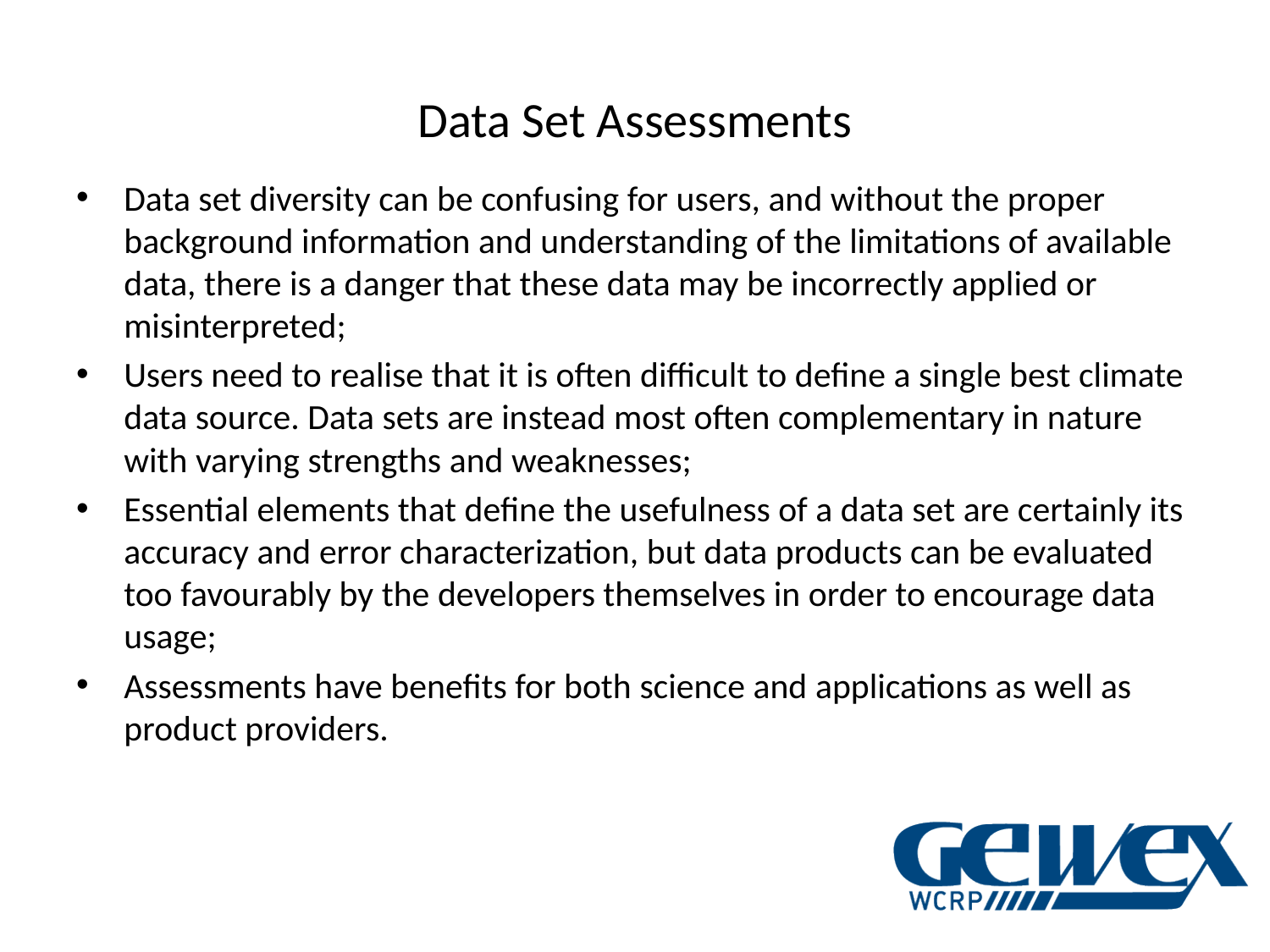

# Data Set Assessments
Data set diversity can be confusing for users, and without the proper background information and understanding of the limitations of available data, there is a danger that these data may be incorrectly applied or misinterpreted;
Users need to realise that it is often difficult to define a single best climate data source. Data sets are instead most often complementary in nature with varying strengths and weaknesses;
Essential elements that define the usefulness of a data set are certainly its accuracy and error characterization, but data products can be evaluated too favourably by the developers themselves in order to encourage data usage;
Assessments have benefits for both science and applications as well as product providers.